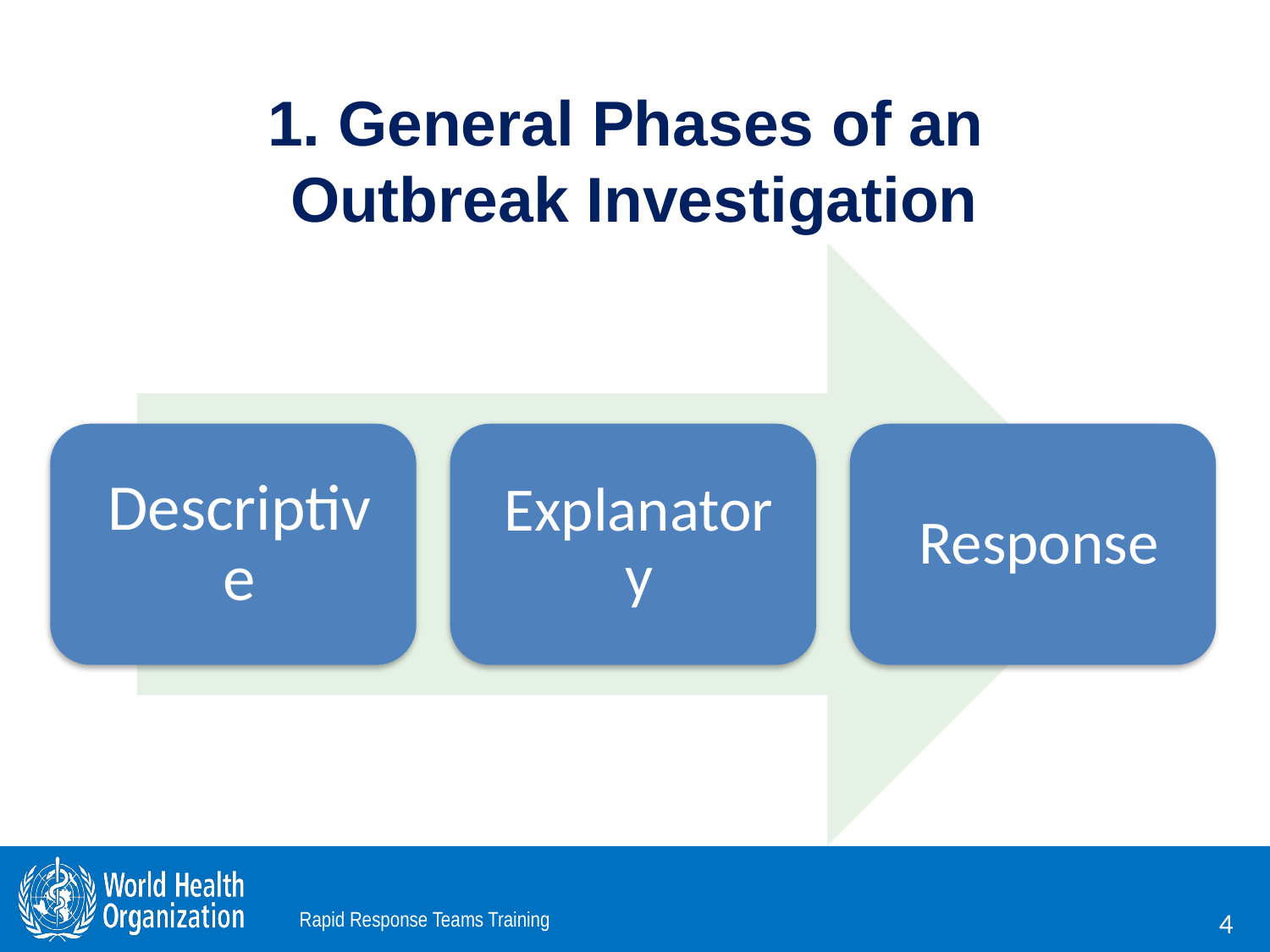

1. General Phases of an
Outbreak Investigation
Descriptive
Explanatory
Response